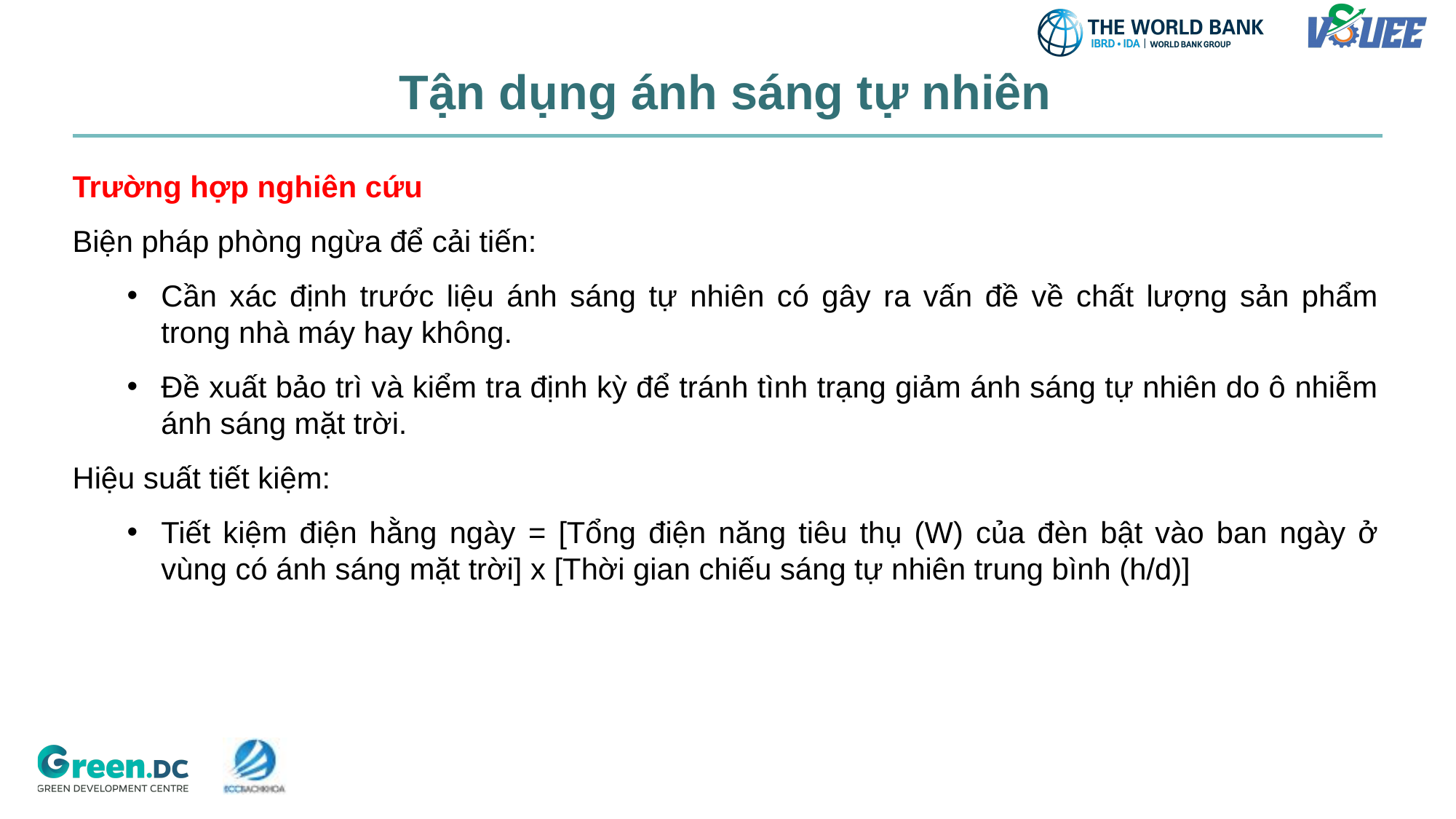

# Tận dụng ánh sáng tự nhiên
Trường hợp nghiên cứu
Biện pháp phòng ngừa để cải tiến:
Cần xác định trước liệu ánh sáng tự nhiên có gây ra vấn đề về chất lượng sản phẩm trong nhà máy hay không.
Đề xuất bảo trì và kiểm tra định kỳ để tránh tình trạng giảm ánh sáng tự nhiên do ô nhiễm ánh sáng mặt trời.
Hiệu suất tiết kiệm:
Tiết kiệm điện hằng ngày = [Tổng điện năng tiêu thụ (W) của đèn bật vào ban ngày ở vùng có ánh sáng mặt trời] x [Thời gian chiếu sáng tự nhiên trung bình (h/d)]